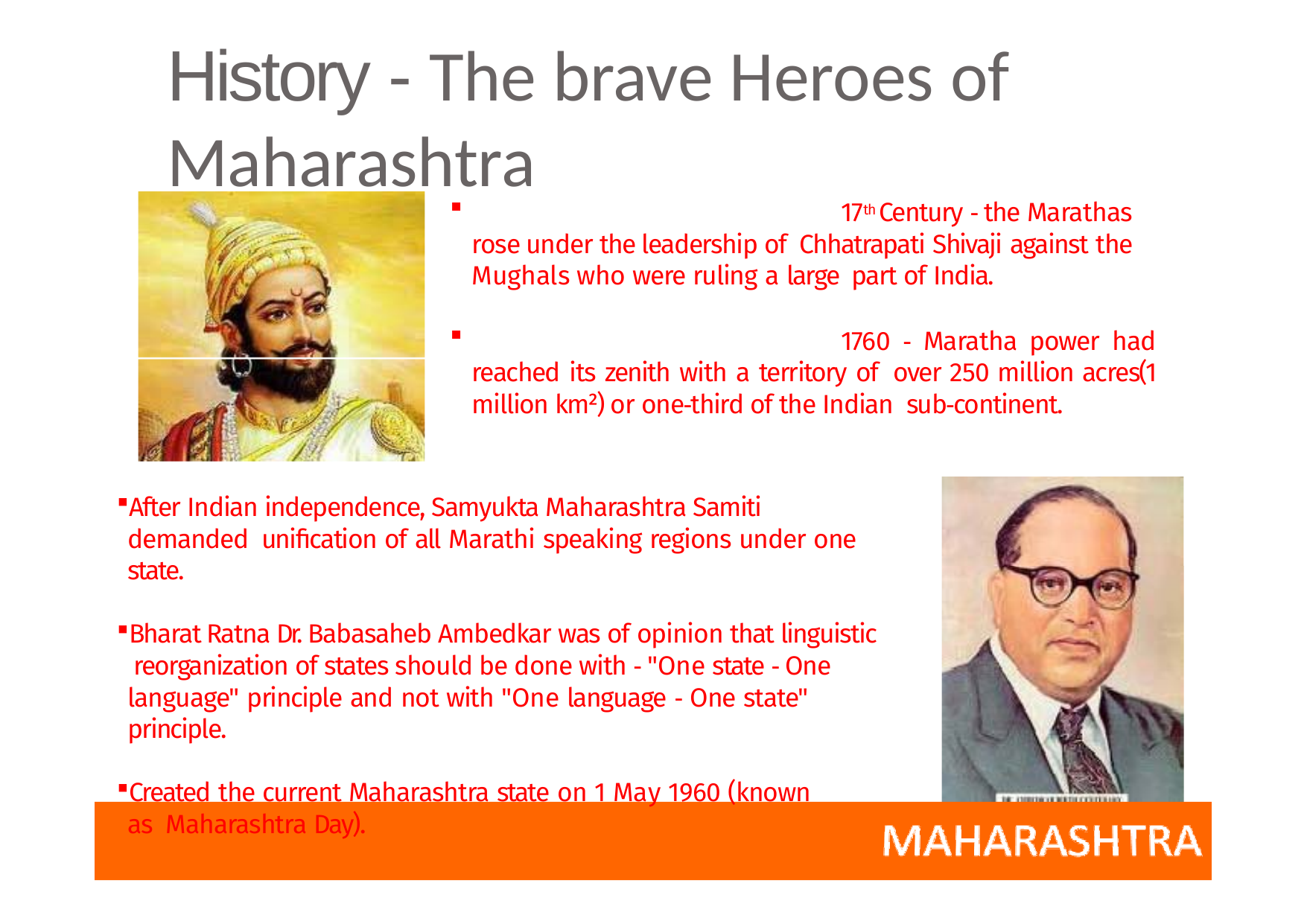

# History - The brave Heroes of Maharashtra

	17th Century ‐ the Marathas rose under the leadership of  Chhatrapati Shivaji against the Mughals who were ruling a large  part of India.

	1760 ‐ Maratha power had reached its zenith with a territory of  over 250 million acres(1 million km²) or one‐third of the Indian  sub‐continent.

After Indian independence, Samyukta Maharashtra Samiti demanded  unification of all Marathi speaking regions under one state.

Bharat Ratna Dr. Babasaheb Ambedkar was of opinion that linguistic  reorganization of states should be done with ‐ "One state ‐ One  language" principle and not with "One language ‐ One state" principle.

Created the current Maharashtra state on 1 May 1960 (known as  Maharashtra Day).
Dainik Bhaskar Group